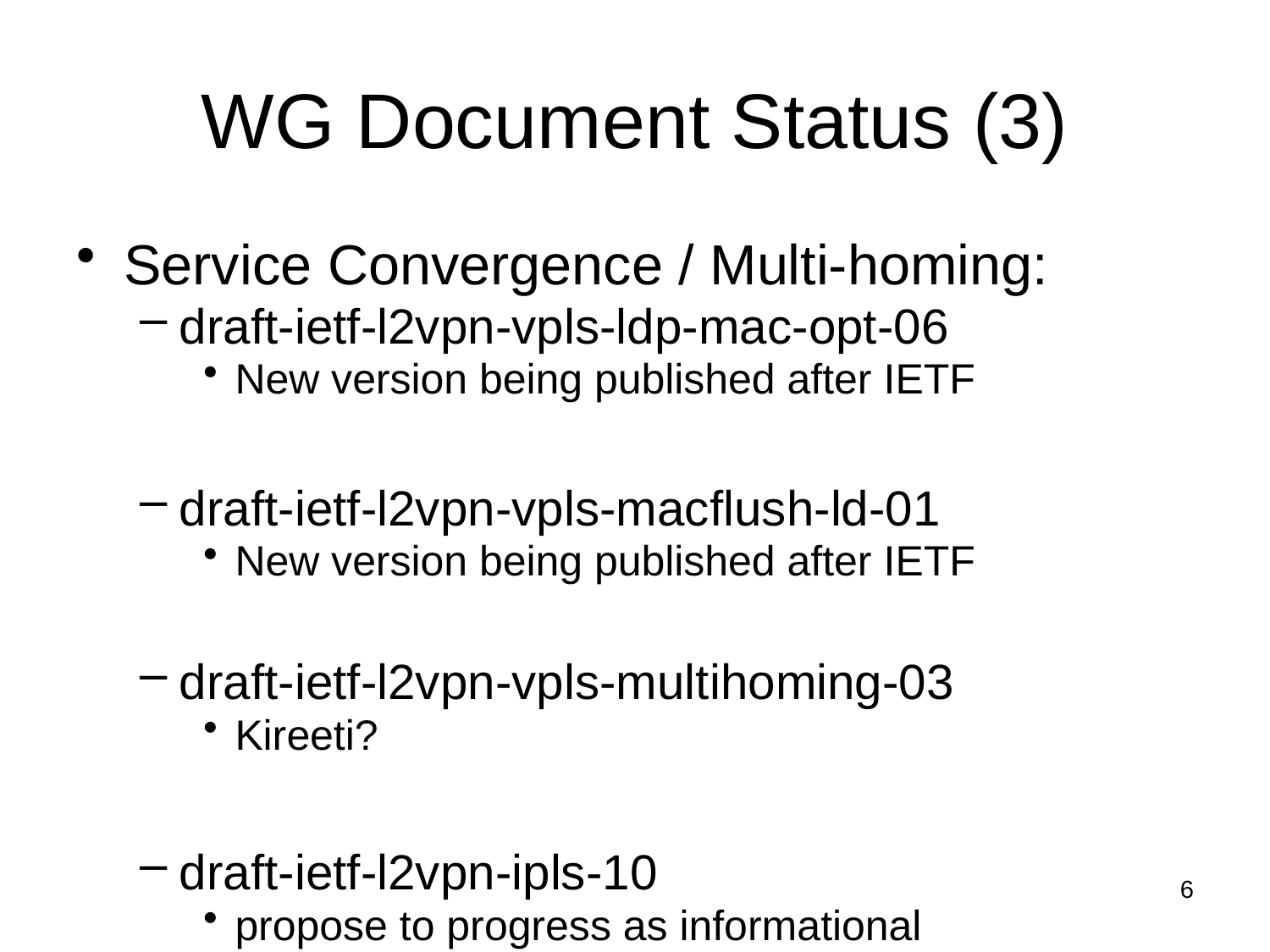

# WG Document Status (3)

Service Convergence / Multi-homing:
draft-ietf-l2vpn-vpls-ldp-mac-opt-06
New version being published after IETF

draft-ietf-l2vpn-vpls-macflush-ld-01
New version being published after IETF

draft-ietf-l2vpn-vpls-multihoming-03
Kireeti?

draft-ietf-l2vpn-ipls-10
propose to progress as informational
6